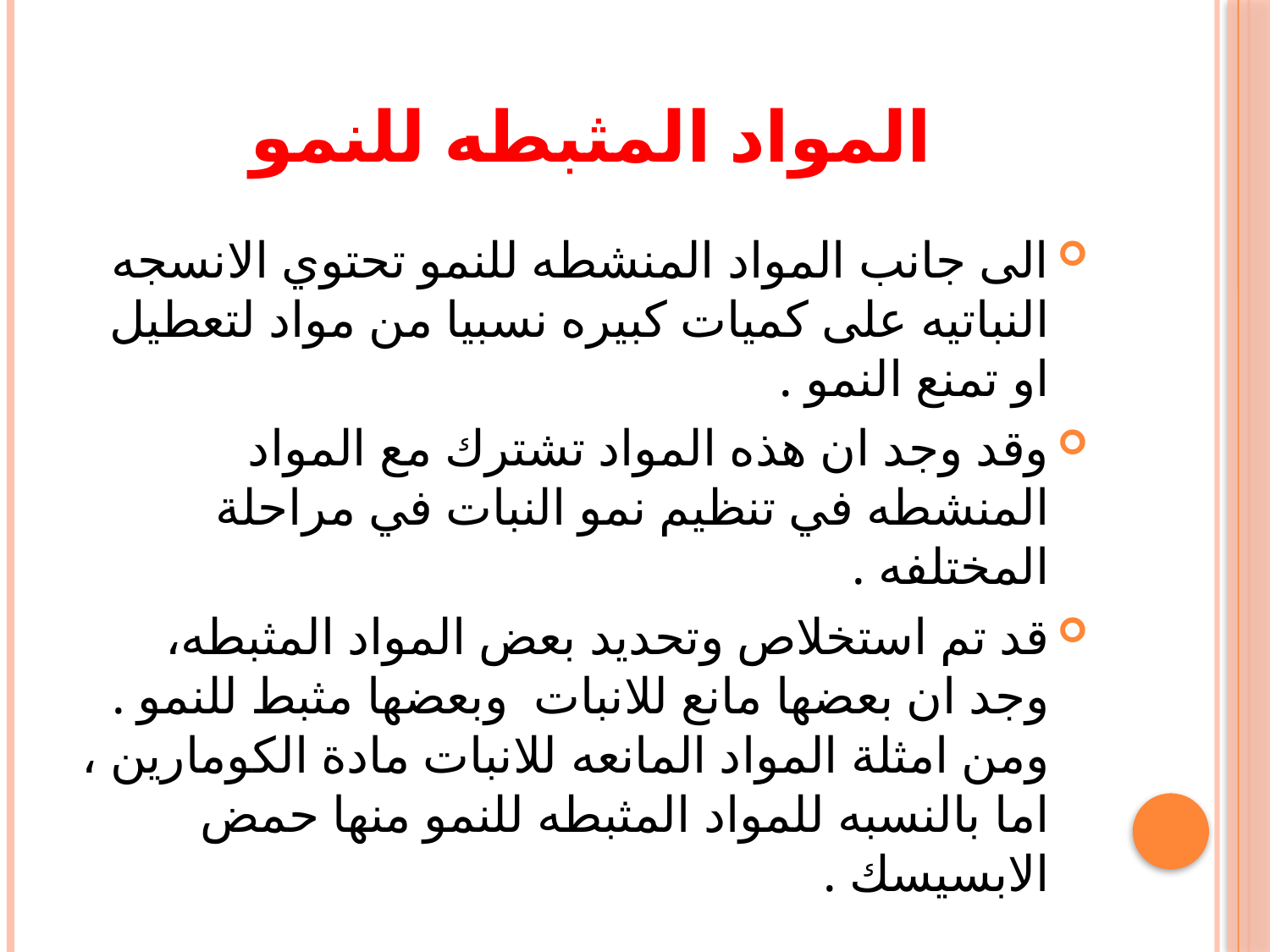

# المواد المثبطه للنمو
الى جانب المواد المنشطه للنمو تحتوي الانسجه النباتيه على كميات كبيره نسبيا من مواد لتعطيل او تمنع النمو .
وقد وجد ان هذه المواد تشترك مع المواد المنشطه في تنظيم نمو النبات في مراحلة المختلفه .
قد تم استخلاص وتحديد بعض المواد المثبطه، وجد ان بعضها مانع للانبات  وبعضها مثبط للنمو . ومن امثلة المواد المانعه للانبات مادة الكومارين ، اما بالنسبه للمواد المثبطه للنمو منها حمض الابسيسك .